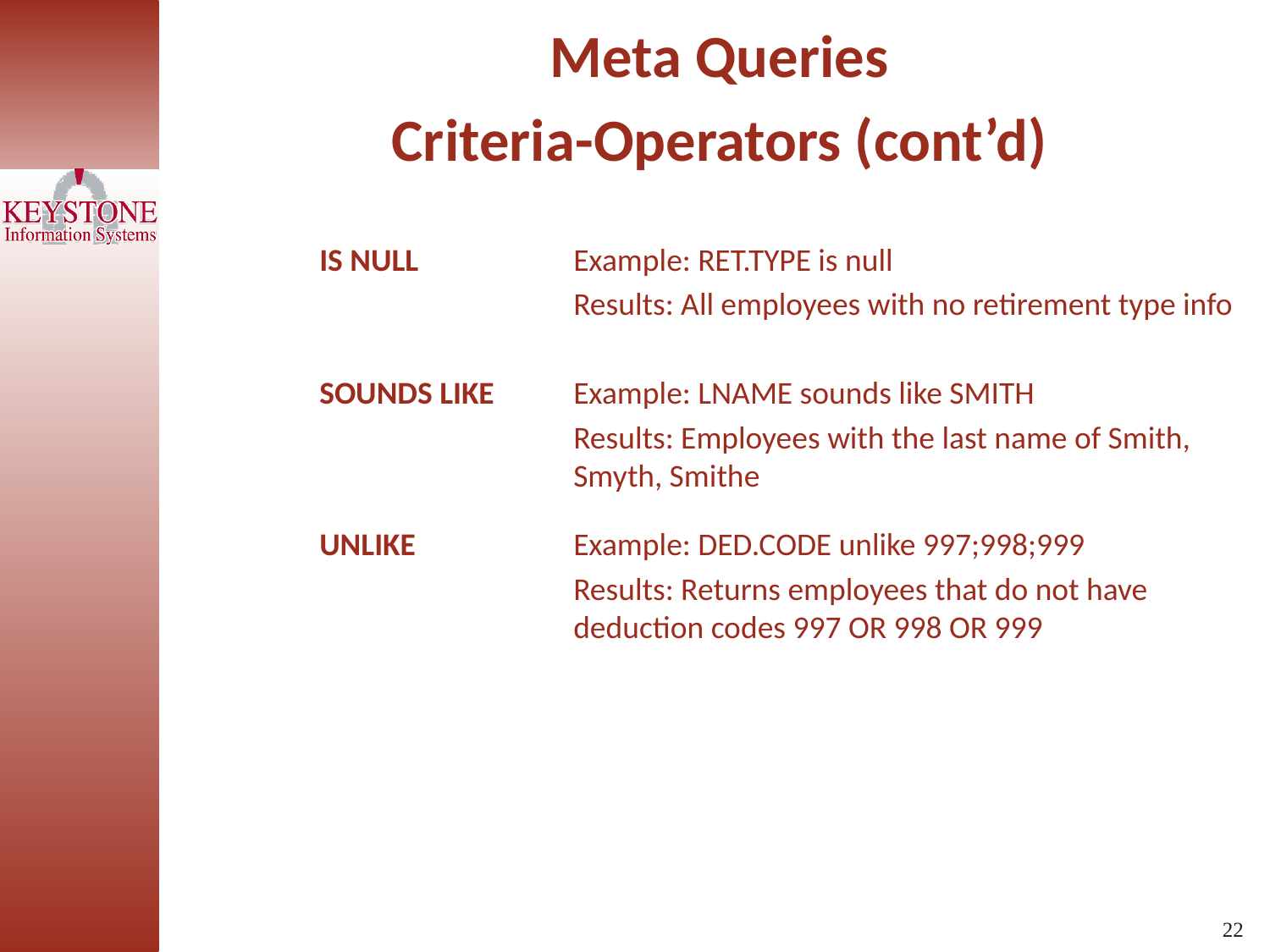

Meta Queries
Criteria-Operators (cont’d)
	IS NULL		Example: RET.TYPE is null
		      	Results: All employees with no retirement type info

	SOUNDS LIKE	Example: LNAME sounds like SMITH
			Results: Employees with the last name of Smith, 				Smyth, Smithe

	UNLIKE		Example: DED.CODE unlike 997;998;999
	     		Results: Returns employees that do not have 				deduction codes 997 OR 998 OR 999

22